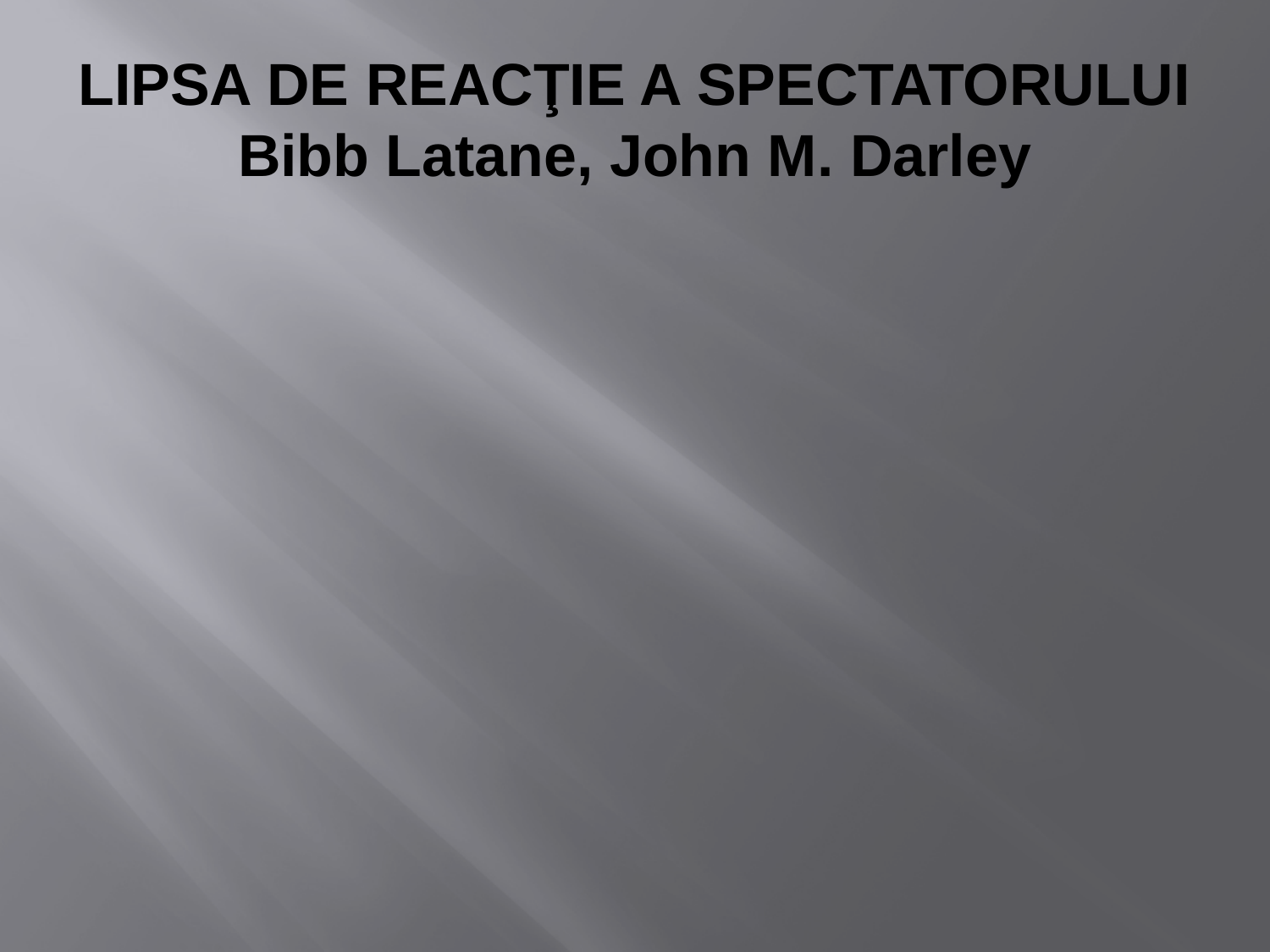

# LIPSA DE REACŢIE A SPECTATORULUI Bibb Latane, John M. Darley